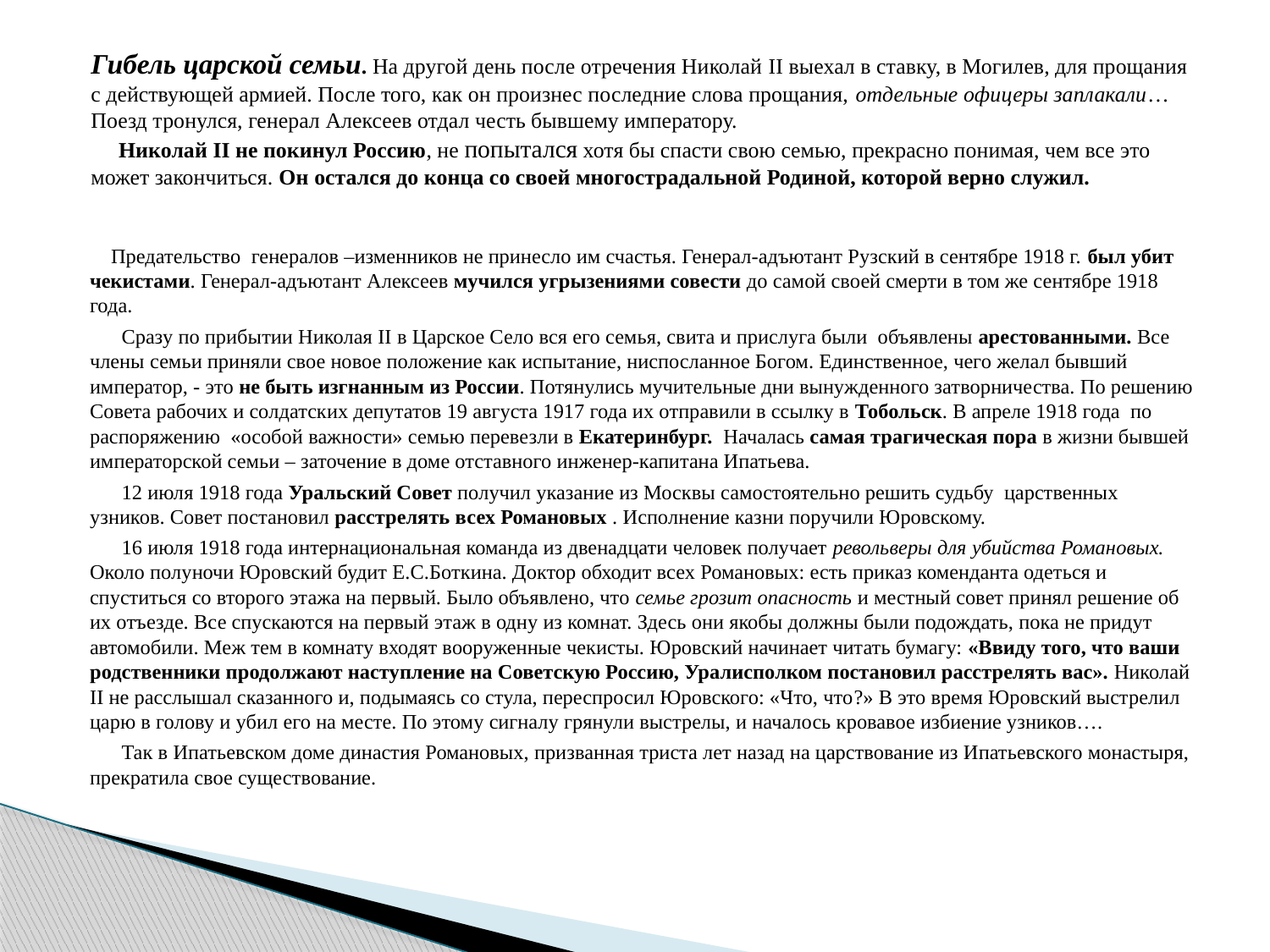

# Гибель царской семьи. На другой день после отречения Николай II выехал в ставку, в Могилев, для прощания с действующей армией. После того, как он произнес последние слова прощания, отдельные офицеры заплакали… Поезд тронулся, генерал Алексеев отдал честь бывшему императору. Николай II не покинул Россию, не попытался хотя бы спасти свою семью, прекрасно понимая, чем все это может закончиться. Он остался до конца со своей многострадальной Родиной, которой верно служил.

    Предательство  генералов –изменников не принесло им счастья. Генерал-адъютант Рузский в сентябре 1918 г. был убит чекистами. Генерал-адъютант Алексеев мучился угрызениями совести до самой своей смерти в том же сентябре 1918 года.
      Сразу по прибытии Николая II в Царское Село вся его семья, свита и прислуга были  объявлены арестованными. Все члены семьи приняли свое новое положение как испытание, ниспосланное Богом. Единственное, чего желал бывший император, - это не быть изгнанным из России. Потянулись мучительные дни вынужденного затворничества. По решению Совета рабочих и солдатских депутатов 19 августа 1917 года их отправили в ссылку в Тобольск. В апреле 1918 года  по распоряжению  «особой важности» семью перевезли в Екатеринбург.  Началась самая трагическая пора в жизни бывшей императорской семьи – заточение в доме отставного инженер-капитана Ипатьева.
      12 июля 1918 года Уральский Совет получил указание из Москвы самостоятельно решить судьбу  царственных узников. Совет постановил расстрелять всех Романовых . Исполнение казни поручили Юровскому.
      16 июля 1918 года интернациональная команда из двенадцати человек получает револьверы для убийства Романовых. Около полуночи Юровский будит Е.С.Боткина. Доктор обходит всех Романовых: есть приказ коменданта одеться и спуститься со второго этажа на первый. Было объявлено, что семье грозит опасность и местный совет принял решение об их отъезде. Все спускаются на первый этаж в одну из комнат. Здесь они якобы должны были подождать, пока не придут автомобили. Меж тем в комнату входят вооруженные чекисты. Юровский начинает читать бумагу: «Ввиду того, что ваши родственники продолжают наступление на Советскую Россию, Уралисполком постановил расстрелять вас». Николай II не расслышал сказанного и, подымаясь со стула, переспросил Юровского: «Что, что?» В это время Юровский выстрелил царю в голову и убил его на месте. По этому сигналу грянули выстрелы, и началось кровавое избиение узников….
      Так в Ипатьевском доме династия Романовых, призванная триста лет назад на царствование из Ипатьевского монастыря, прекратила свое существование.